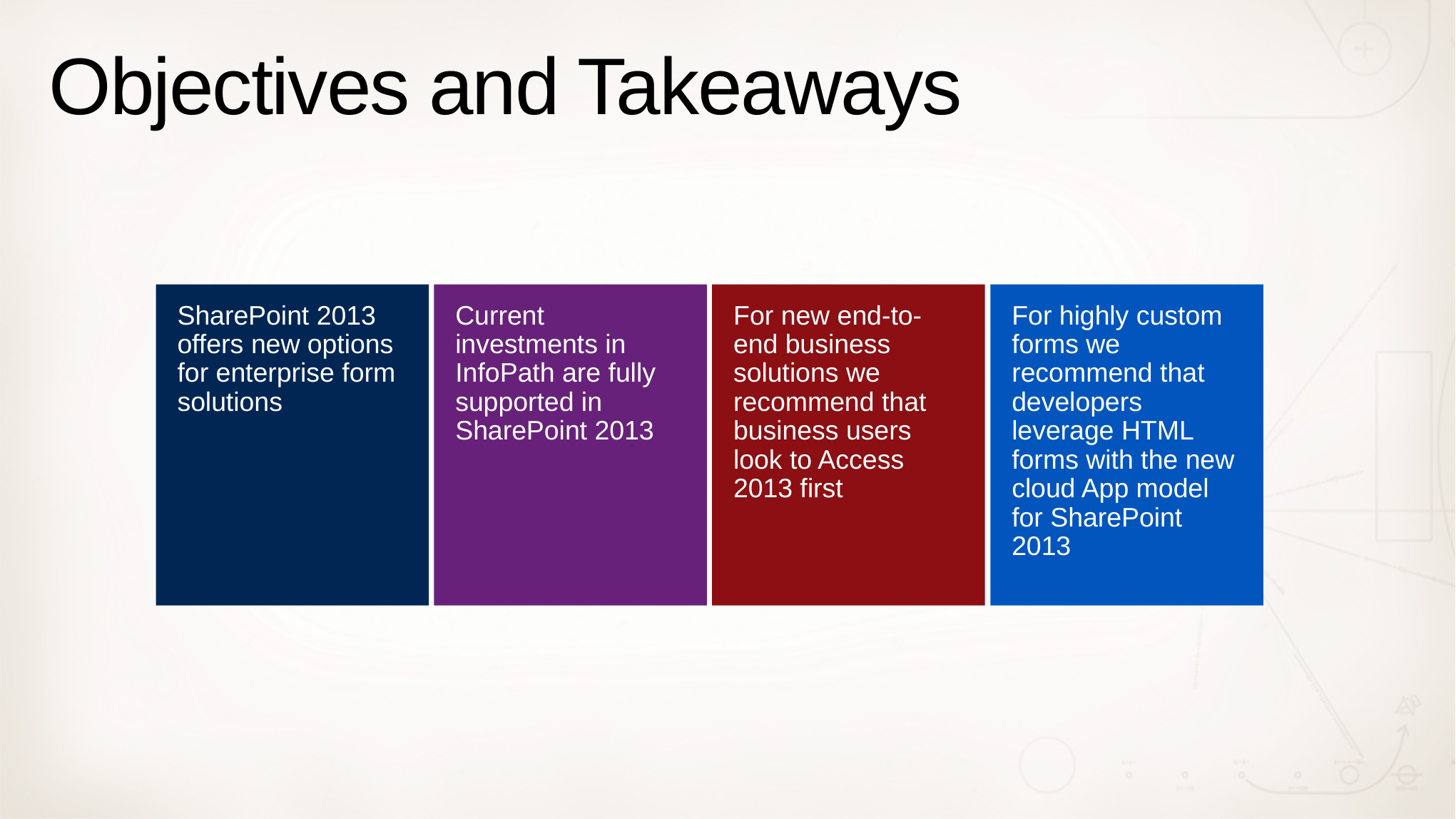

# Objectives and Takeaways
SharePoint 2013 offers new options for enterprise form solutions
Current investments in InfoPath are fully supported in SharePoint 2013
For new end-to-end business solutions we recommend that business users look to Access 2013 first
For highly custom forms we recommend that developers leverage HTML forms with the new cloud App model for SharePoint 2013